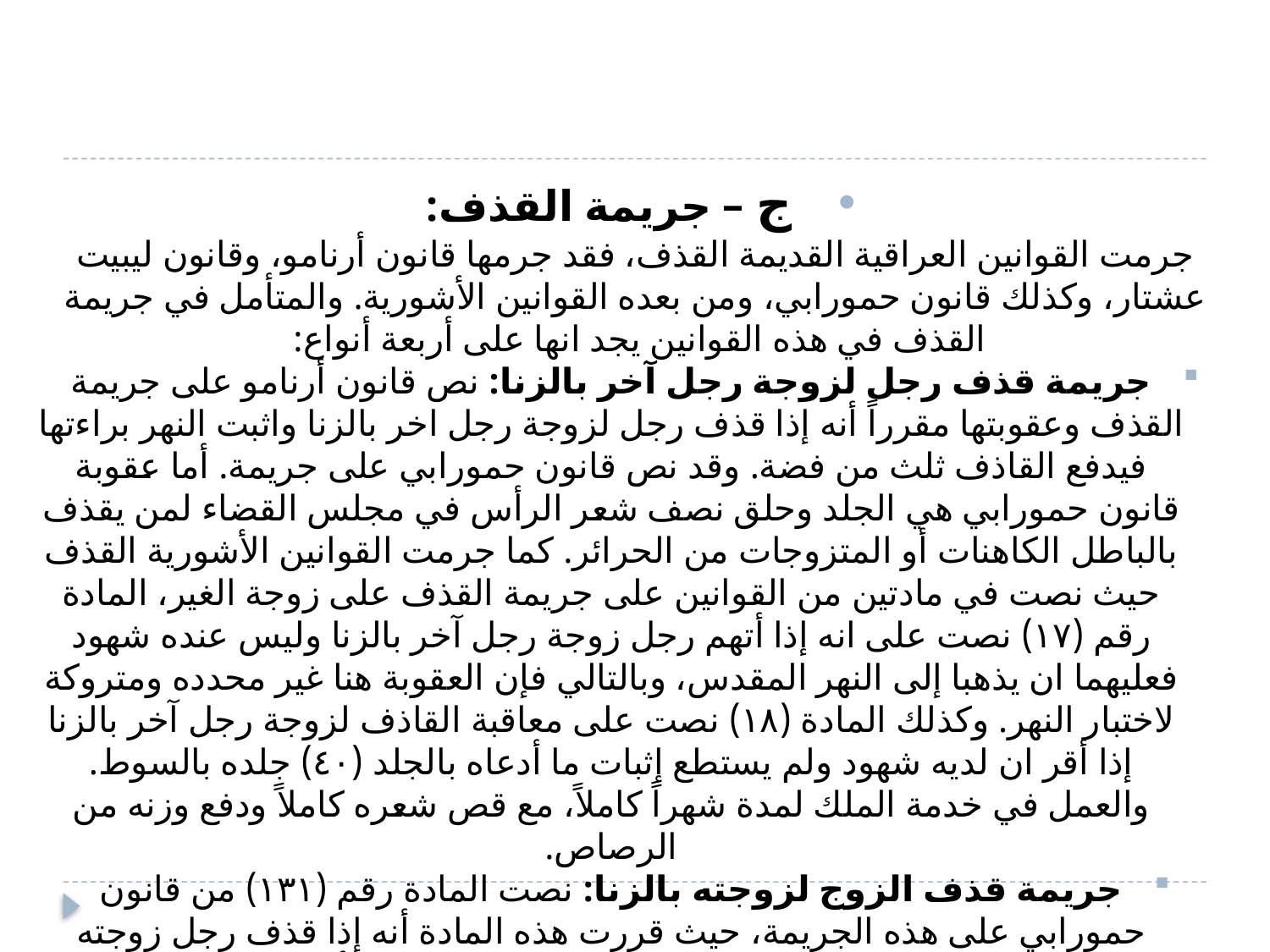

ج – جريمة القذف:
جرمت القوانين العراقية القديمة القذف، فقد جرمها قانون أرنامو، وقانون ليبيت عشتار، وكذلك قانون حمورابي، ومن بعده القوانين الأشورية. والمتأمل في جريمة القذف في هذه القوانين يجد انها على أربعة أنواع:
جريمة قذف رجل لزوجة رجل آخر بالزنا: نص قانون أرنامو على جريمة القذف وعقوبتها مقرراً أنه إذا قذف رجل لزوجة رجل اخر بالزنا واثبت النهر براءتها فيدفع القاذف ثلث من فضة. وقد نص قانون حمورابي على جريمة. أما عقوبة قانون حمورابي هي الجلد وحلق نصف شعر الرأس في مجلس القضاء لمن يقذف بالباطل الكاهنات أو المتزوجات من الحرائر. كما جرمت القوانين الأشورية القذف حيث نصت في مادتين من القوانين على جريمة القذف على زوجة الغير، المادة رقم (١٧) نصت على انه إذا أتهم رجل زوجة رجل آخر بالزنا وليس عنده شهود فعليهما ان يذهبا إلى النهر المقدس، وبالتالي فإن العقوبة هنا غير محدده ومتروكة لاختبار النهر. وكذلك المادة (١٨) نصت على معاقبة القاذف لزوجة رجل آخر بالزنا إذا أقر ان لديه شهود ولم يستطع إثبات ما أدعاه بالجلد (٤٠) جلده بالسوط. والعمل في خدمة الملك لمدة شهراً كاملاً، مع قص شعره كاملاً ودفع وزنه من الرصاص.
جريمة قذف الزوج لزوجته بالزنا: نصت المادة رقم (١٣١) من قانون حمورابي على هذه الجريمة، حيث قررت هذه المادة أنه إذا قذف رجل زوجته بالزنا ولم يقيم دليل على ذلك فعلى الزوجة في هذه الحالة أن تقسم على براءتها من هذه التهمة، فإذا حلفت تبرأ، ولا توقع عليها عقوبة.